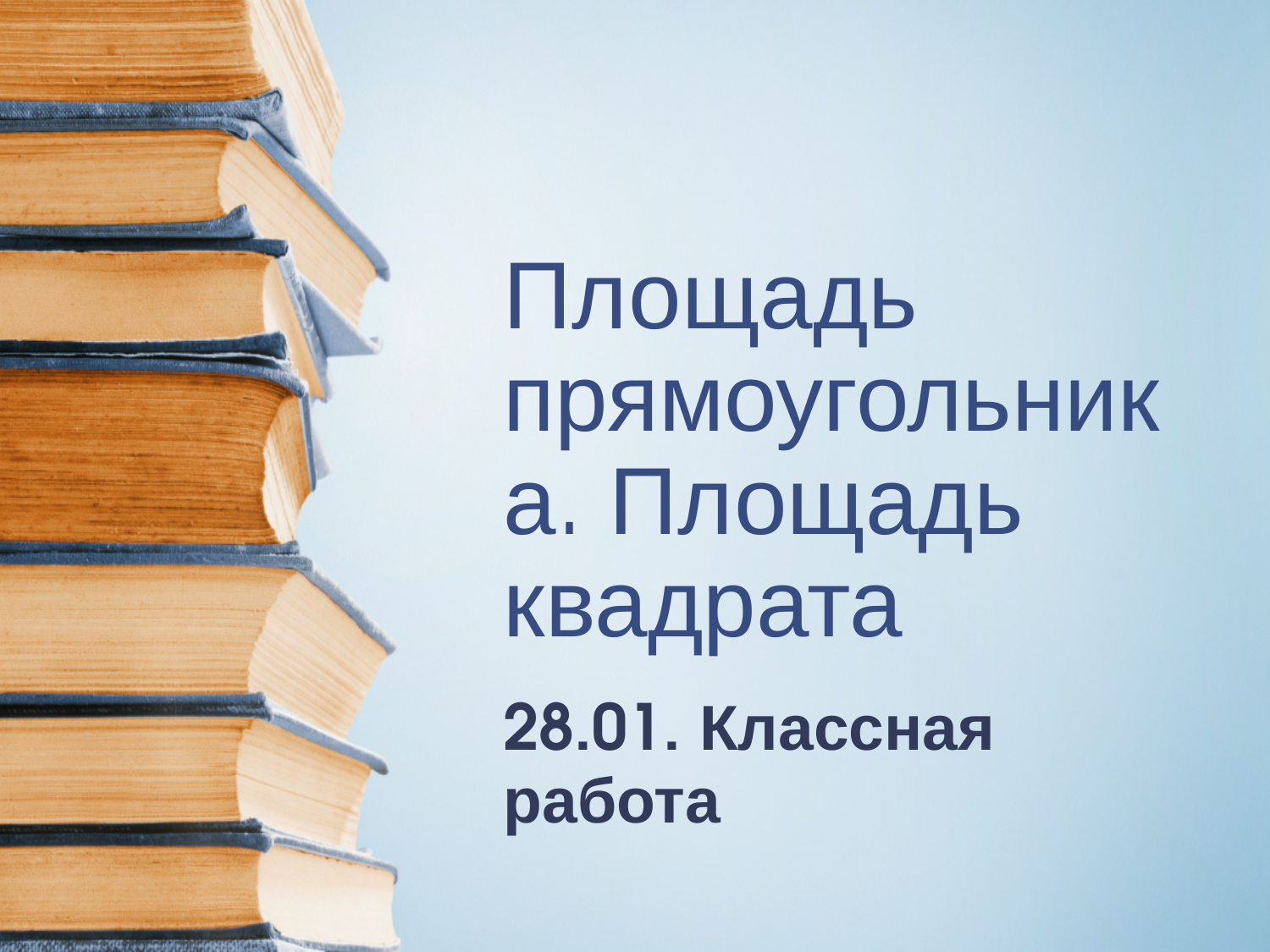

# Площадь прямоугольника. Площадь квадрата
28.01. Классная работа